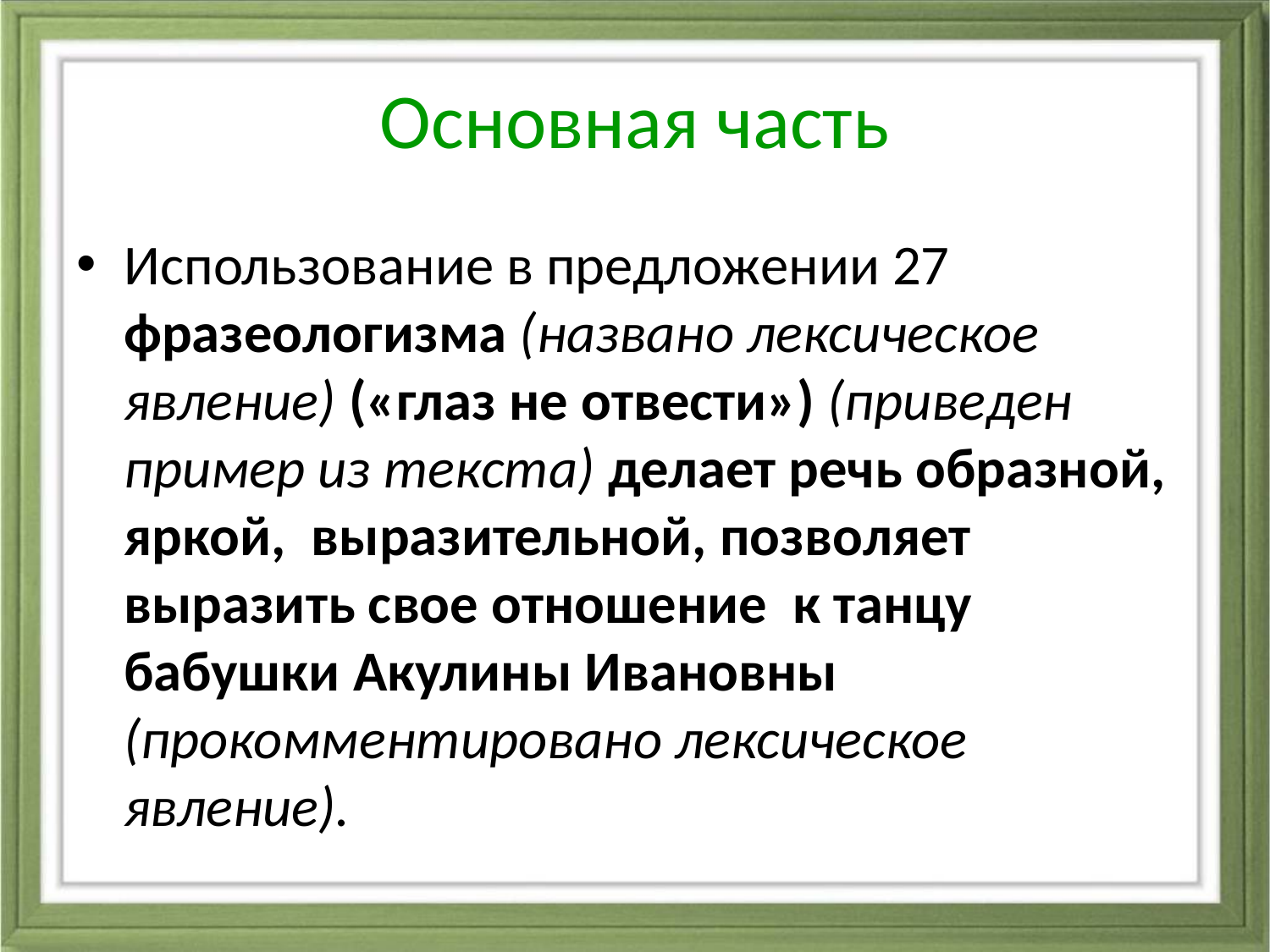

# Основная часть
Использование в предложении 27 фразеологизма (названо лексическое явление) («глаз не отвести») (приведен пример из текста) делает речь образной, яркой,  выразительной, позволяет выразить свое отношение  к танцу бабушки Акулины Ивановны (прокомментировано лексическое явление).